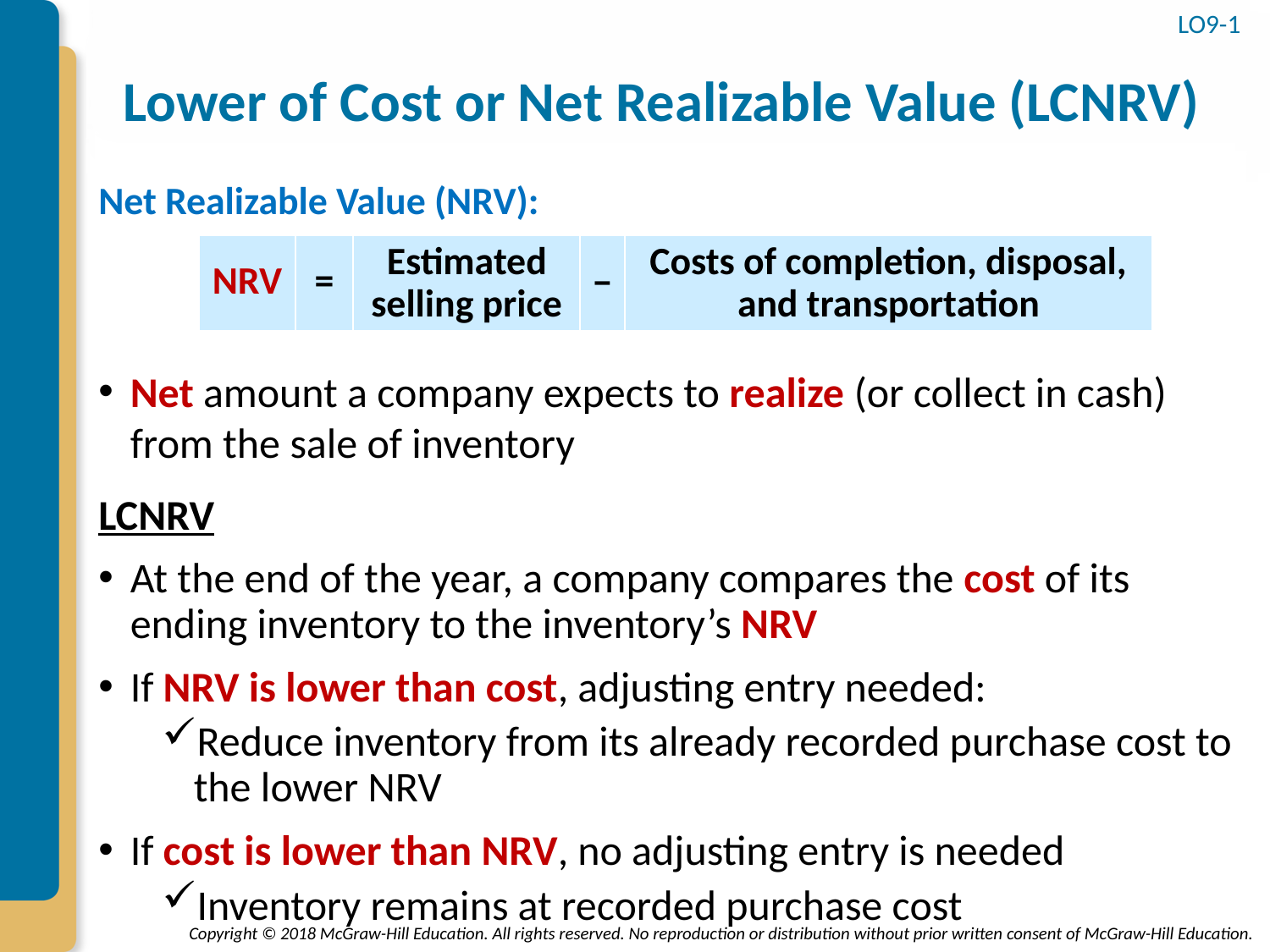

LO9-1
# Lower of Cost or Net Realizable Value (LCNRV)
Net Realizable Value (NRV):

Net amount a company expects to realize (or collect in cash) from the sale of inventory
LCNRV
At the end of the year, a company compares the cost of its ending inventory to the inventory’s NRV
If NRV is lower than cost, adjusting entry needed:
Reduce inventory from its already recorded purchase cost to the lower NRV
If cost is lower than NRV, no adjusting entry is needed
Inventory remains at recorded purchase cost

| NRV | = | Estimated selling price | − | Costs of completion, disposal, and transportation |
| --- | --- | --- | --- | --- |